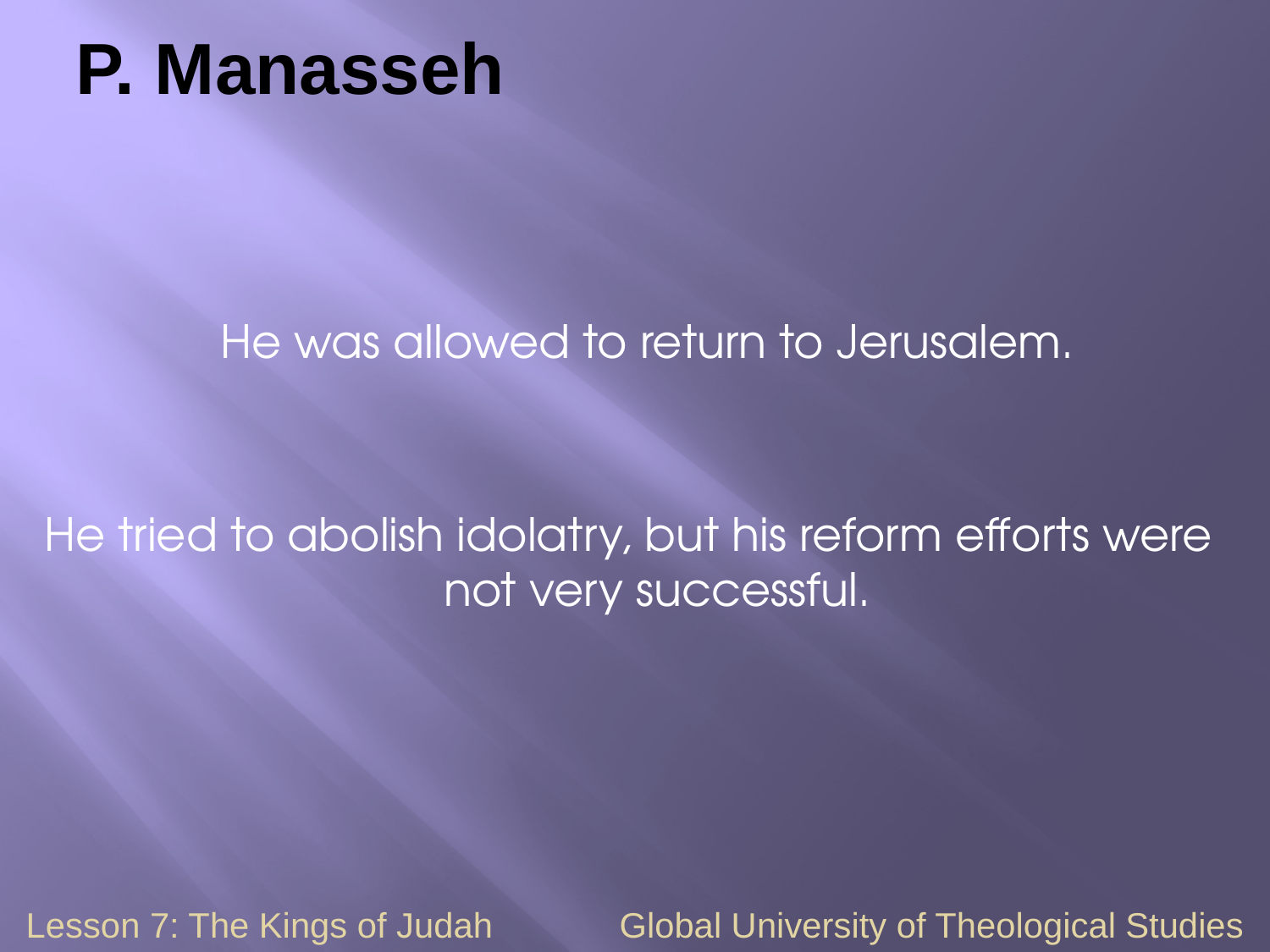

# P. Manasseh
    He was allowed to return to Jerusalem.

He tried to abolish idolatry, but his reform efforts were not very successful.
Lesson 7: The Kings of Judah             Global University of Theological Studies